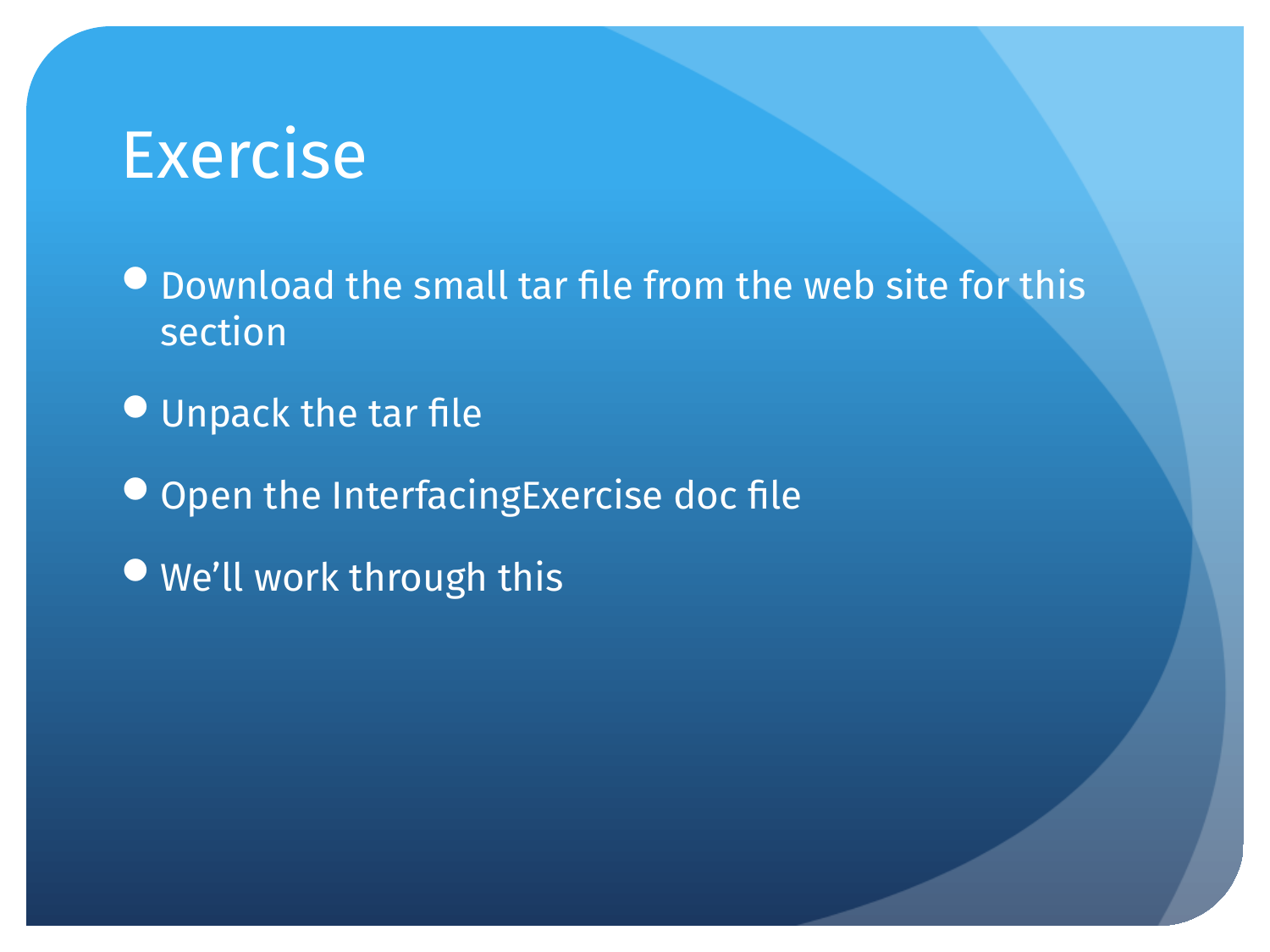

# Exercise
Download the small tar file from the web site for this section
Unpack the tar file
Open the InterfacingExercise doc file
We’ll work through this